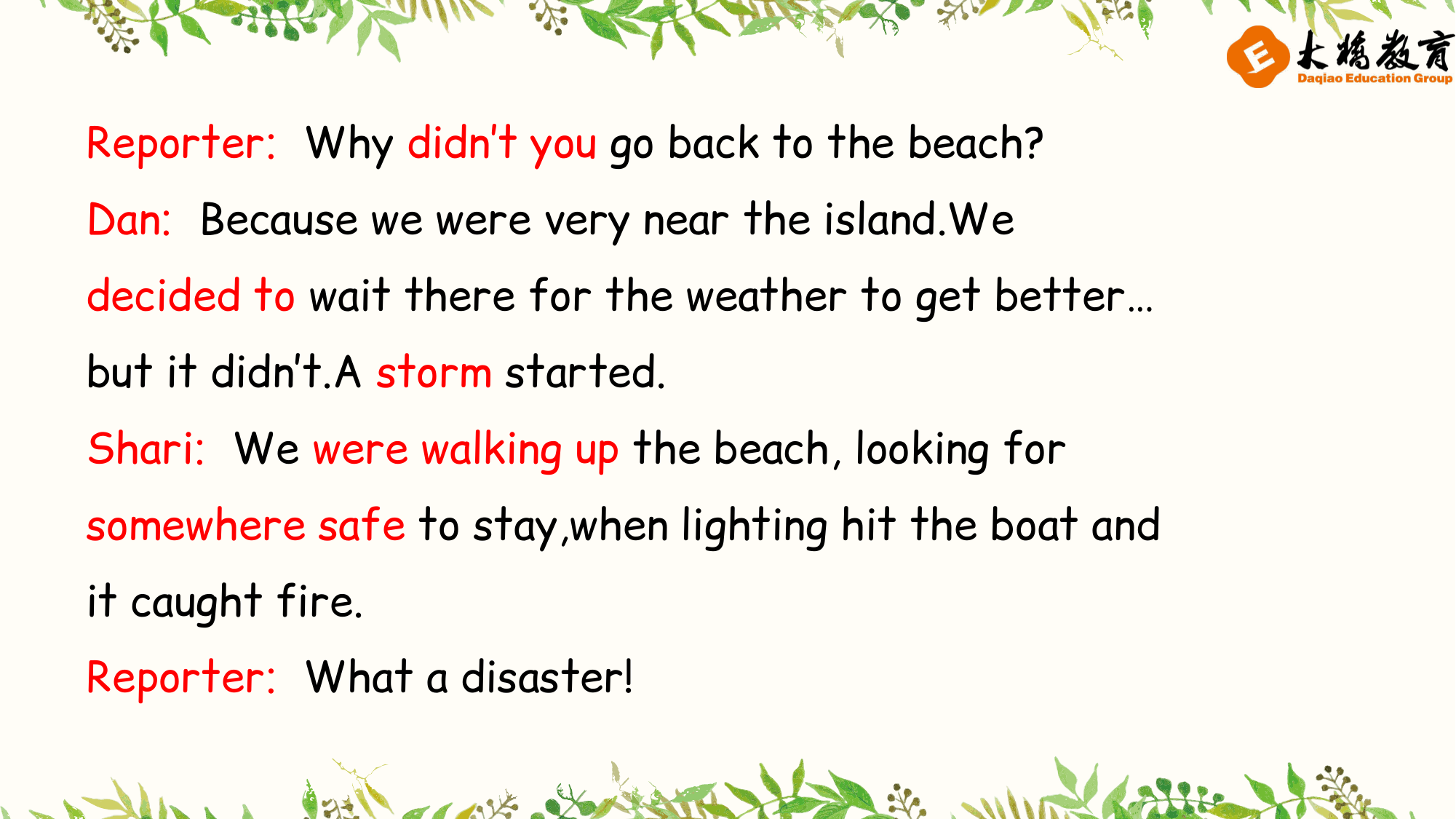

Reporter:  Why didn’t you go back to the beach?
Dan:  Because we were very near the island.We decided to wait there for the weather to get better…but it didn’t.A storm started.
Shari:  We were walking up the beach, looking for somewhere safe to stay,when lighting hit the boat and it caught fire.
Reporter:  What a disaster!